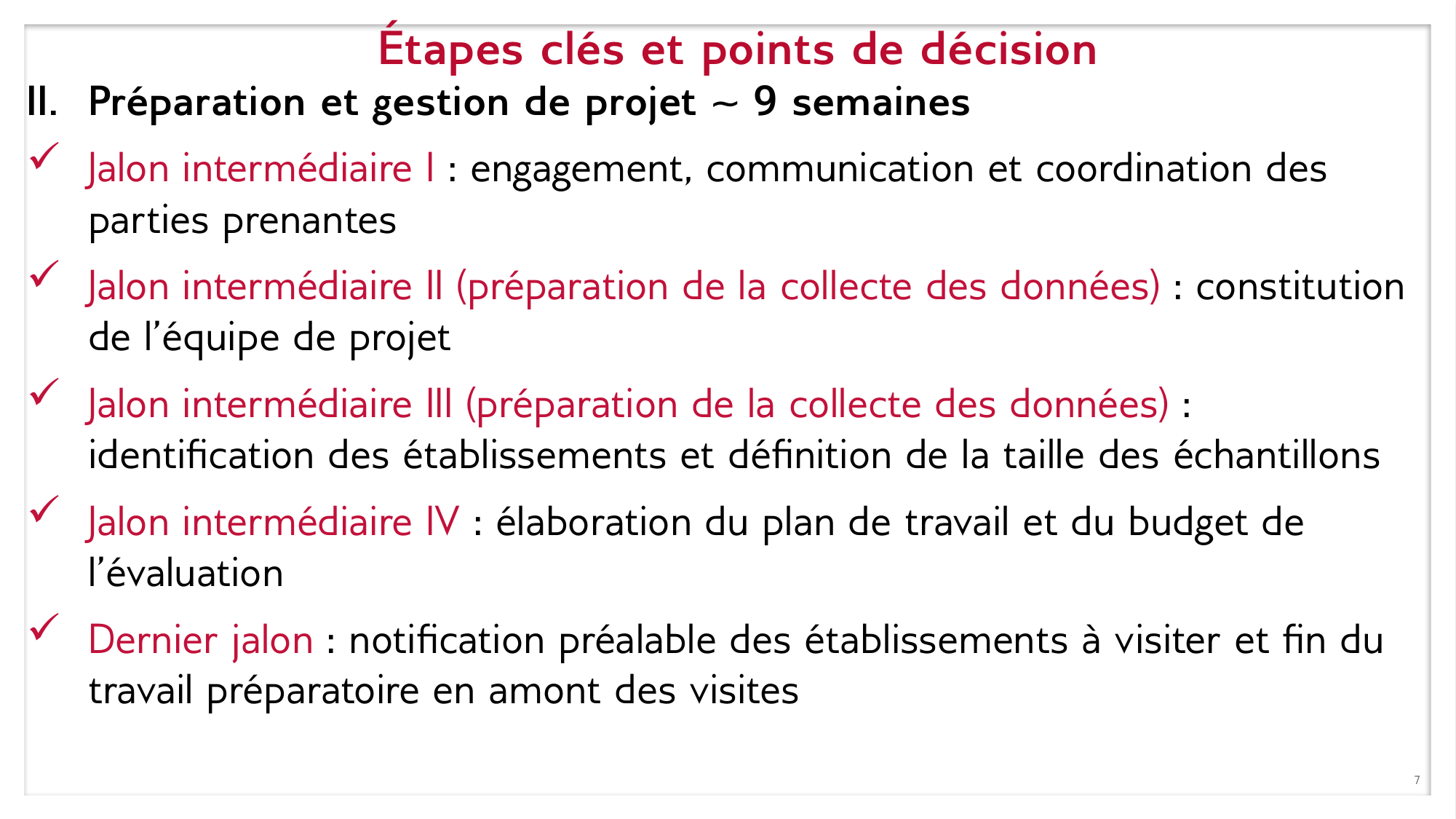

# Étapes clés et points de décision
Préparation et gestion de projet ~ 9 semaines
Jalon intermédiaire I : engagement, communication et coordination des parties prenantes
Jalon intermédiaire II (préparation de la collecte des données) : constitution de l’équipe de projet
Jalon intermédiaire III (préparation de la collecte des données) : identification des établissements et définition de la taille des échantillons
Jalon intermédiaire IV : élaboration du plan de travail et du budget de l’évaluation
Dernier jalon : notification préalable des établissements à visiter et fin du travail préparatoire en amont des visites

7